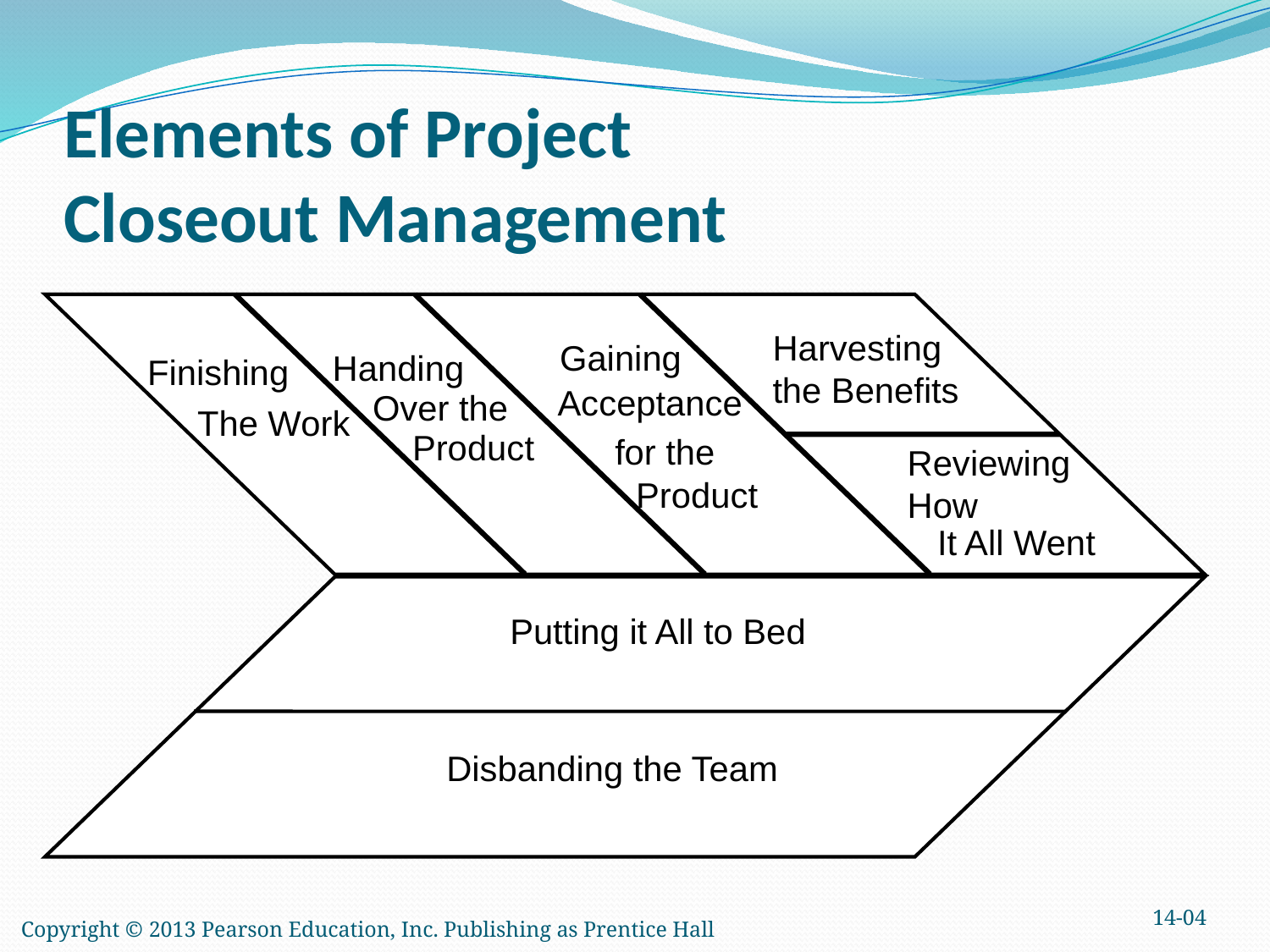

# Elements of Project Closeout Management

Harvesting the Benefits
Gaining
Acceptance
for the
Product
Handing
Finishing
Over the
The Work
Product

Reviewing How
It All Went
Putting it All to Bed

Disbanding the Team
14-04